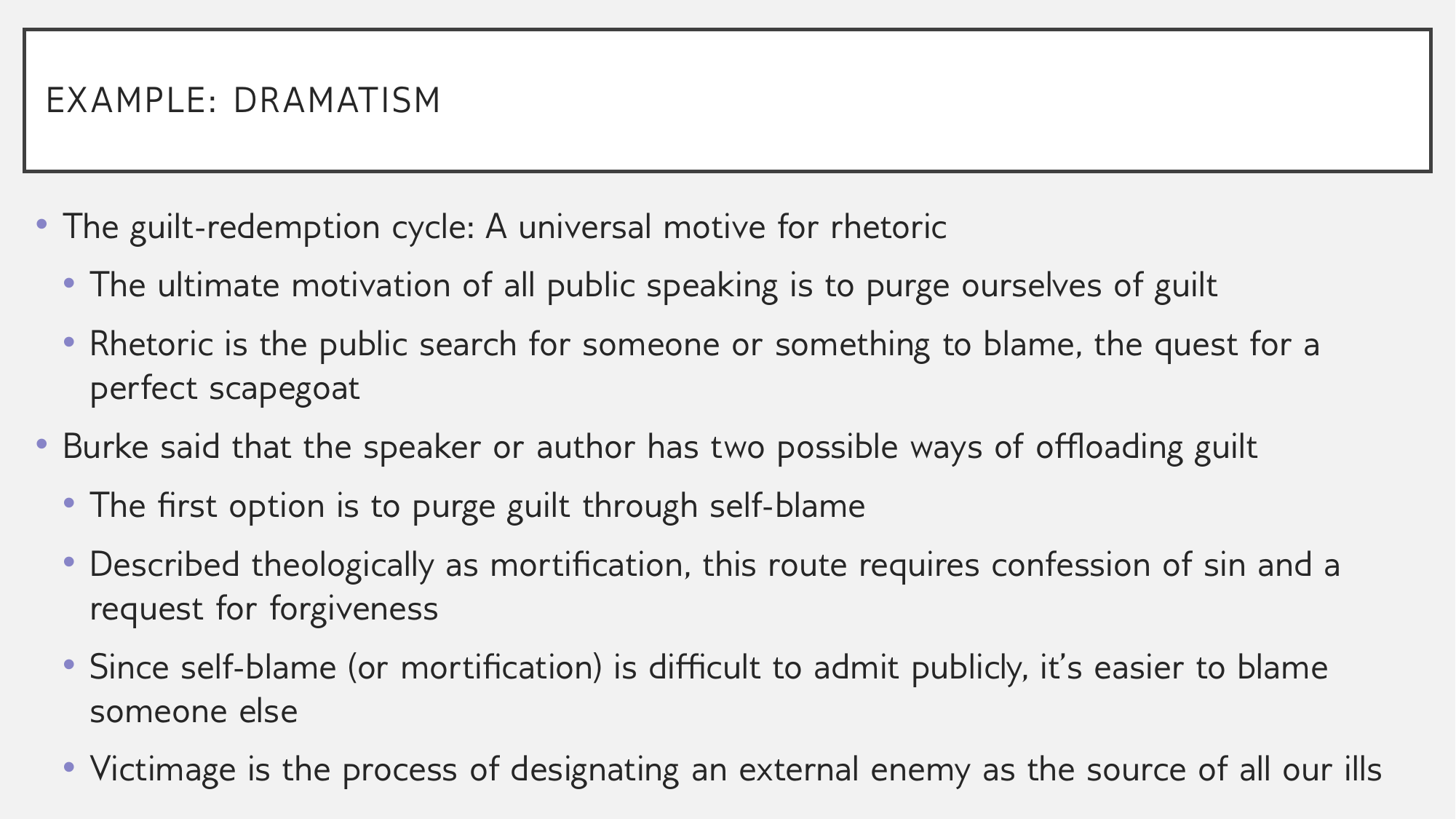

# EXAMPLE: Dramatism
The guilt-redemption cycle: A universal motive for rhetoric
The ultimate motivation of all public speaking is to purge ourselves of guilt
Rhetoric is the public search for someone or something to blame, the quest for a perfect scapegoat
Burke said that the speaker or author has two possible ways of offloading guilt
The first option is to purge guilt through self-blame
Described theologically as mortification, this route requires confession of sin and a request for forgiveness
Since self-blame (or mortification) is difficult to admit publicly, it’s easier to blame someone else
Victimage is the process of designating an external enemy as the source of all our ills